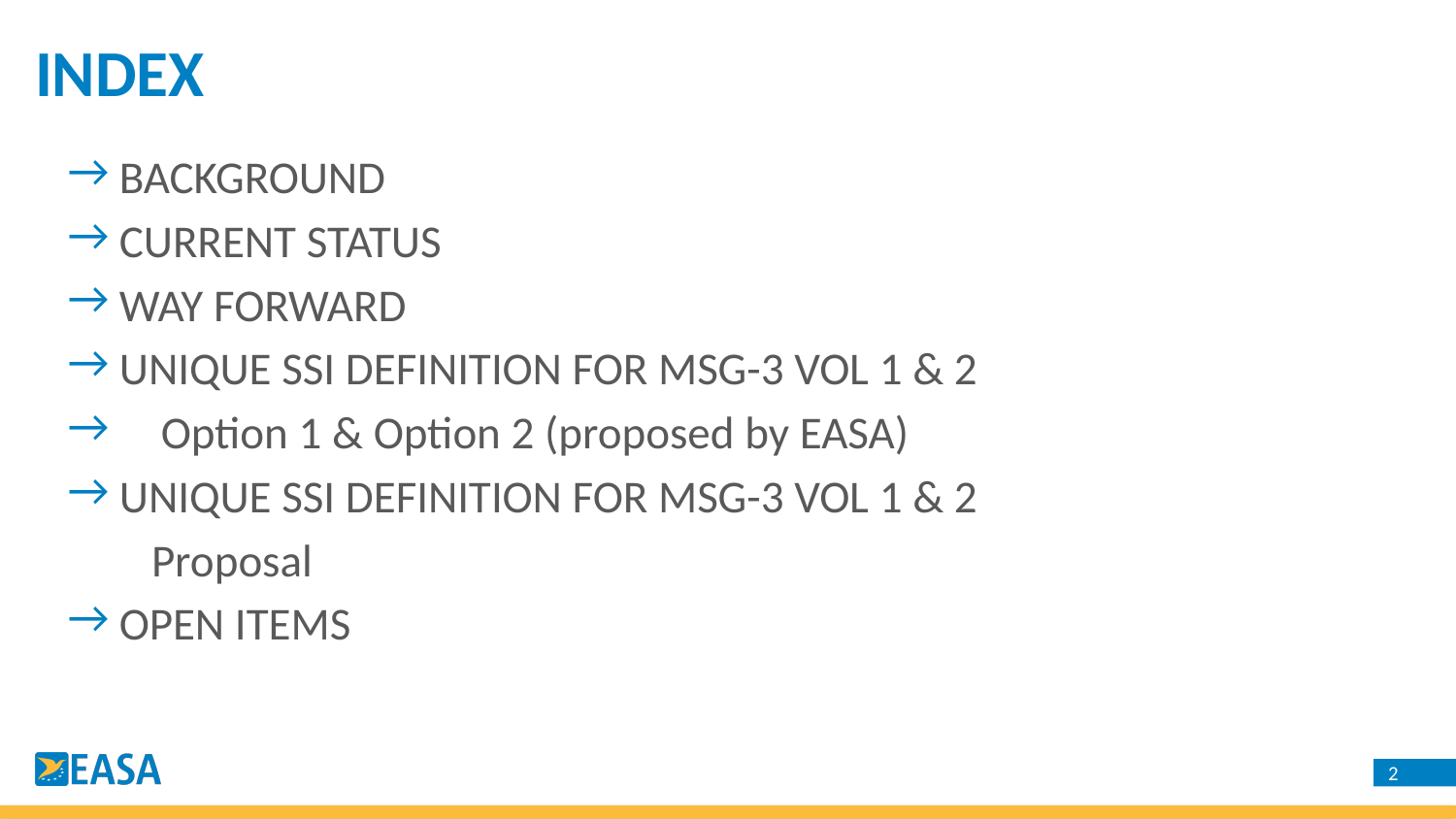

# INDEX
BACKGROUND
CURRENT STATUS
WAY FORWARD
UNIQUE SSI DEFINITION FOR MSG-3 VOL 1 & 2
    Option 1 & Option 2 (proposed by EASA)
UNIQUE SSI DEFINITION FOR MSG-3 VOL 1 & 2
        Proposal
OPEN ITEMS